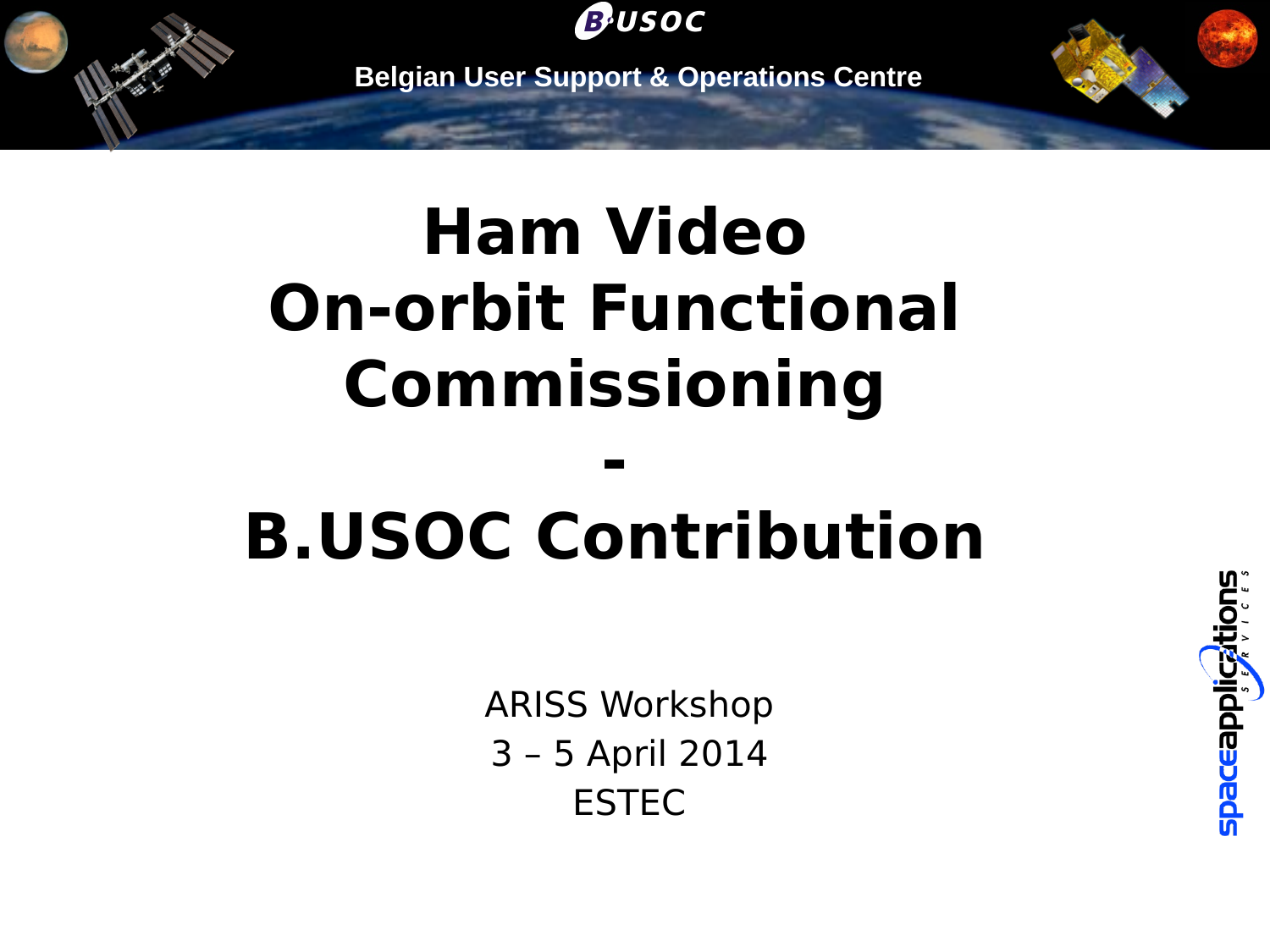

# Ham Video On-orbit Functional Commissioning - B.USOC Contribution

ARISS Workshop
3 – 5 April 2014
ESTEC